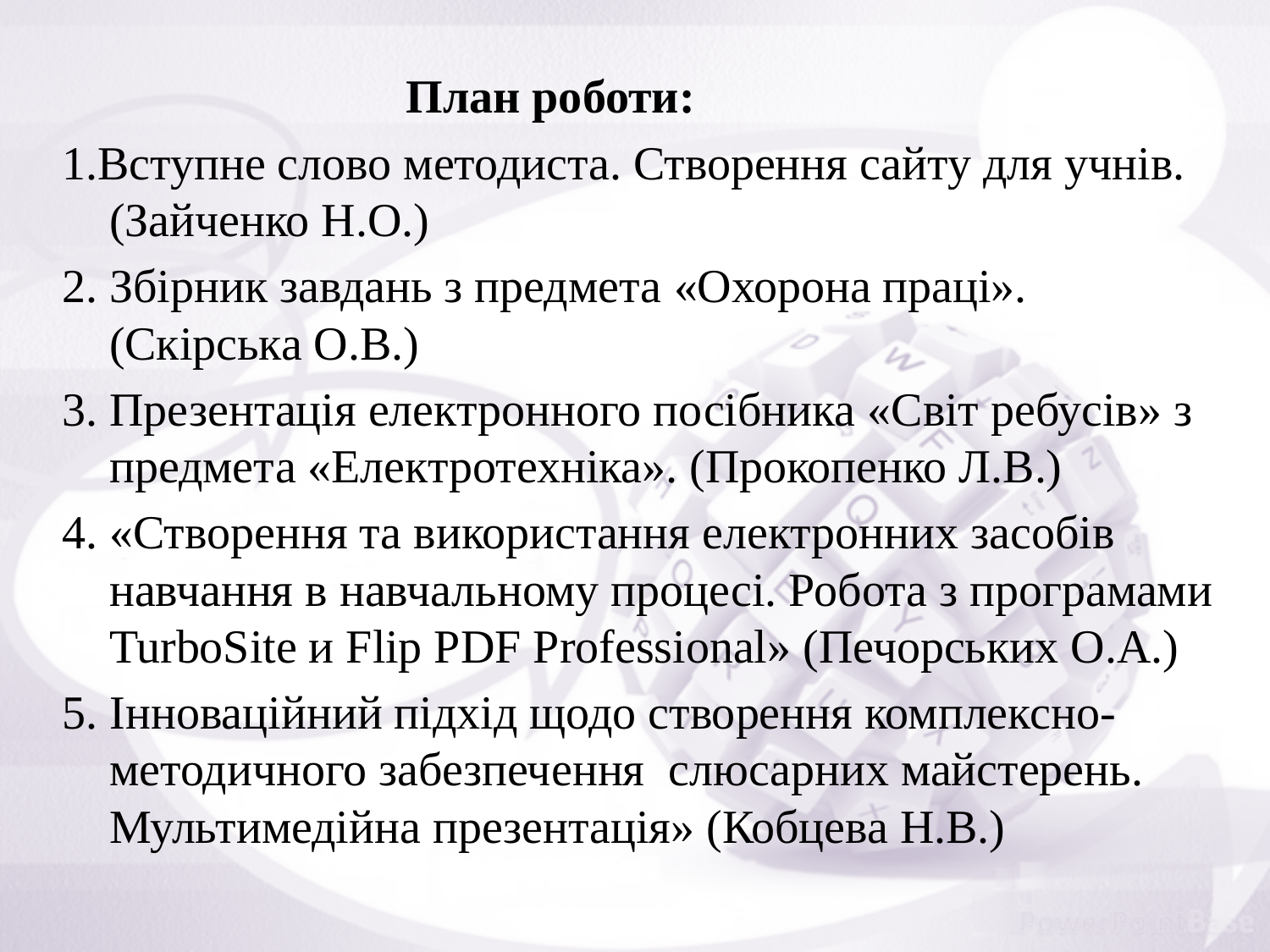

План роботи:
1.Вступне слово методиста. Створення сайту для учнів. (Зайченко Н.О.)
2. Збірник завдань з предмета «Охорона праці». (Скірська О.В.)
3. Презентація електронного посібника «Світ ребусів» з предмета «Електротехніка». (Прокопенко Л.В.)
4. «Створення та використання електронних засобів навчання в навчальному процесі. Робота з програмами TurboSite и Flip PDF Professional» (Печорських О.А.)
5. Інноваційний підхід щодо створення комплексно-методичного забезпечення  слюсарних майстерень. Мультимедійна презентація» (Кобцева Н.В.)